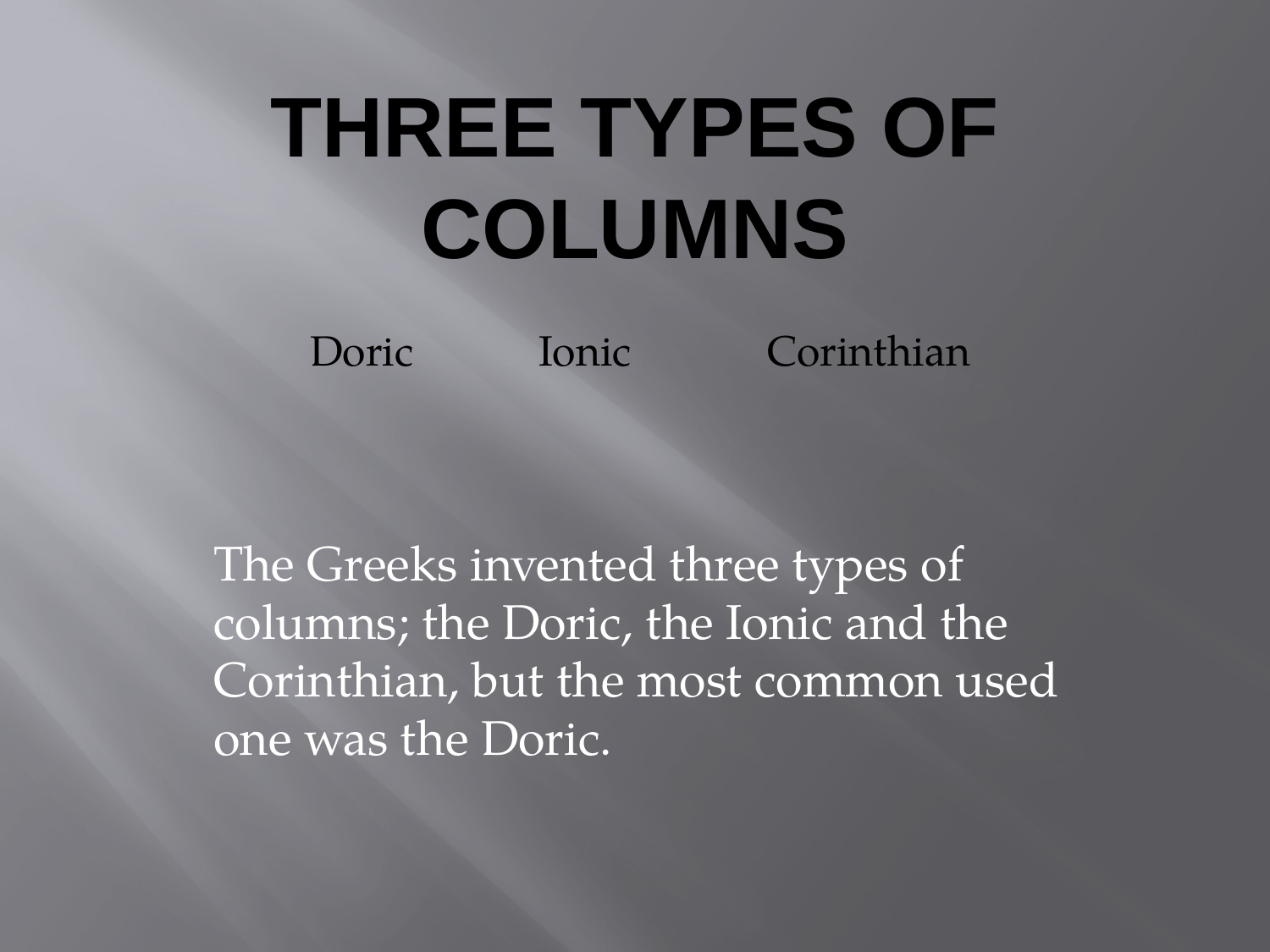

# Three Types of Columns
Doric		Ionic		Corinthian

The Greeks invented three types of columns; the Doric, the Ionic and the Corinthian, but the most common used one was the Doric.